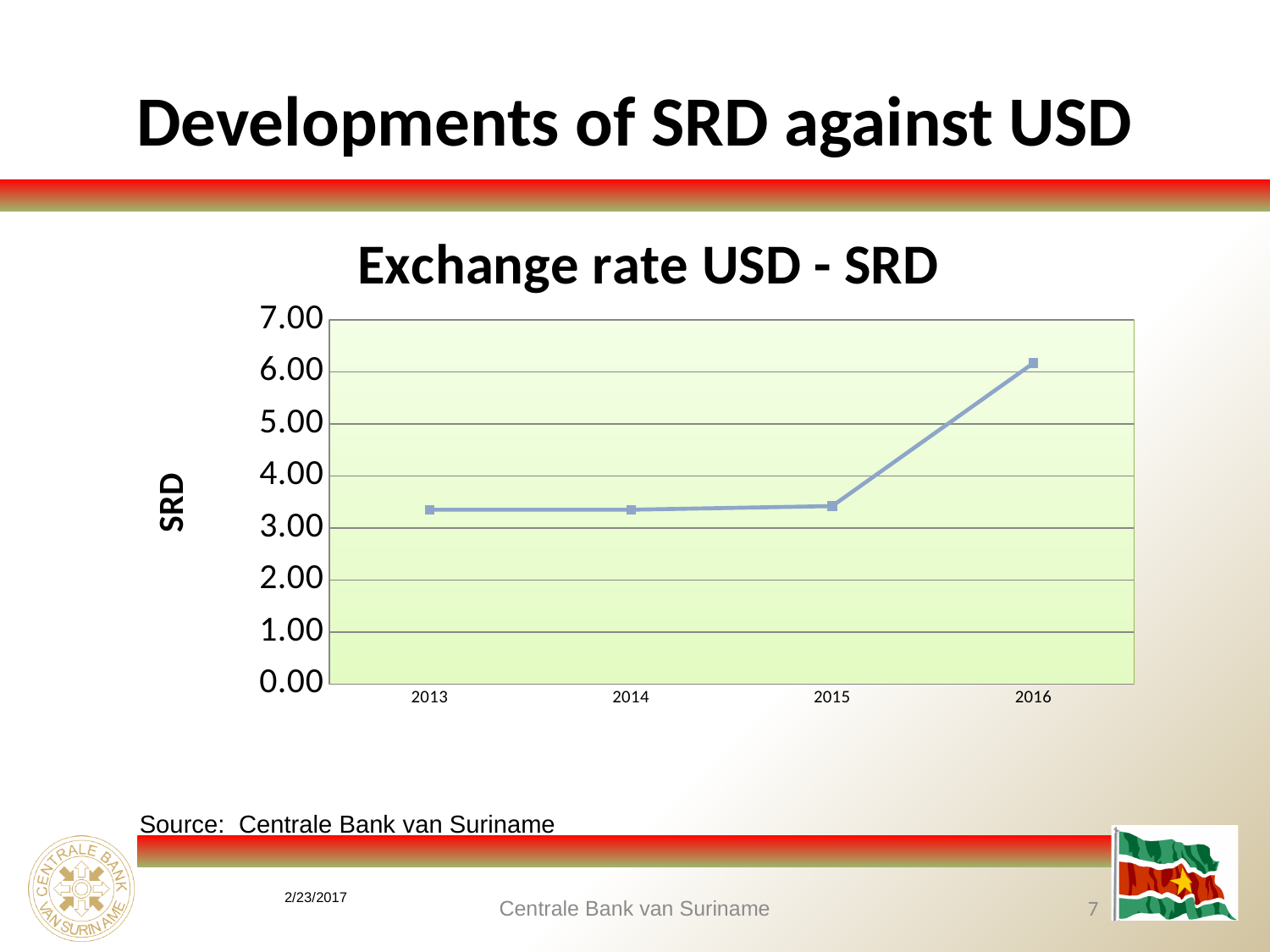

# Developments of SRD against USD

### Chart: Exchange rate USD - SRD

| Category | Currency |
|---|---|
| 2013 | 3.35 |
| 2014 | 3.35 |
| 2015 | 3.42 |
| 2016 | 6.17 |

Source:  Centrale Bank van Suriname
2/23/2017
Centrale Bank van Suriname
7